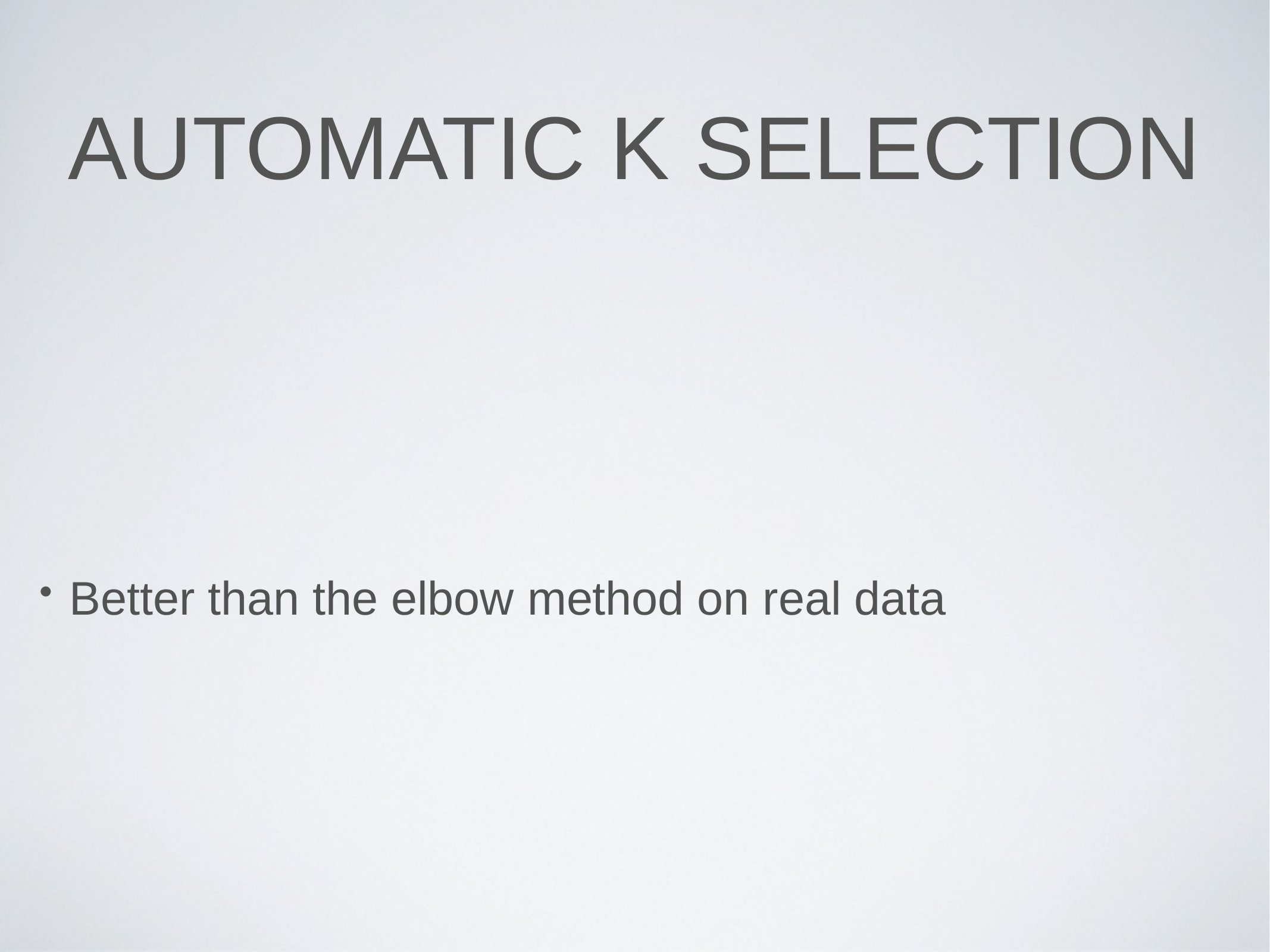

# Automatic k selection
Better than the elbow method on real data
65